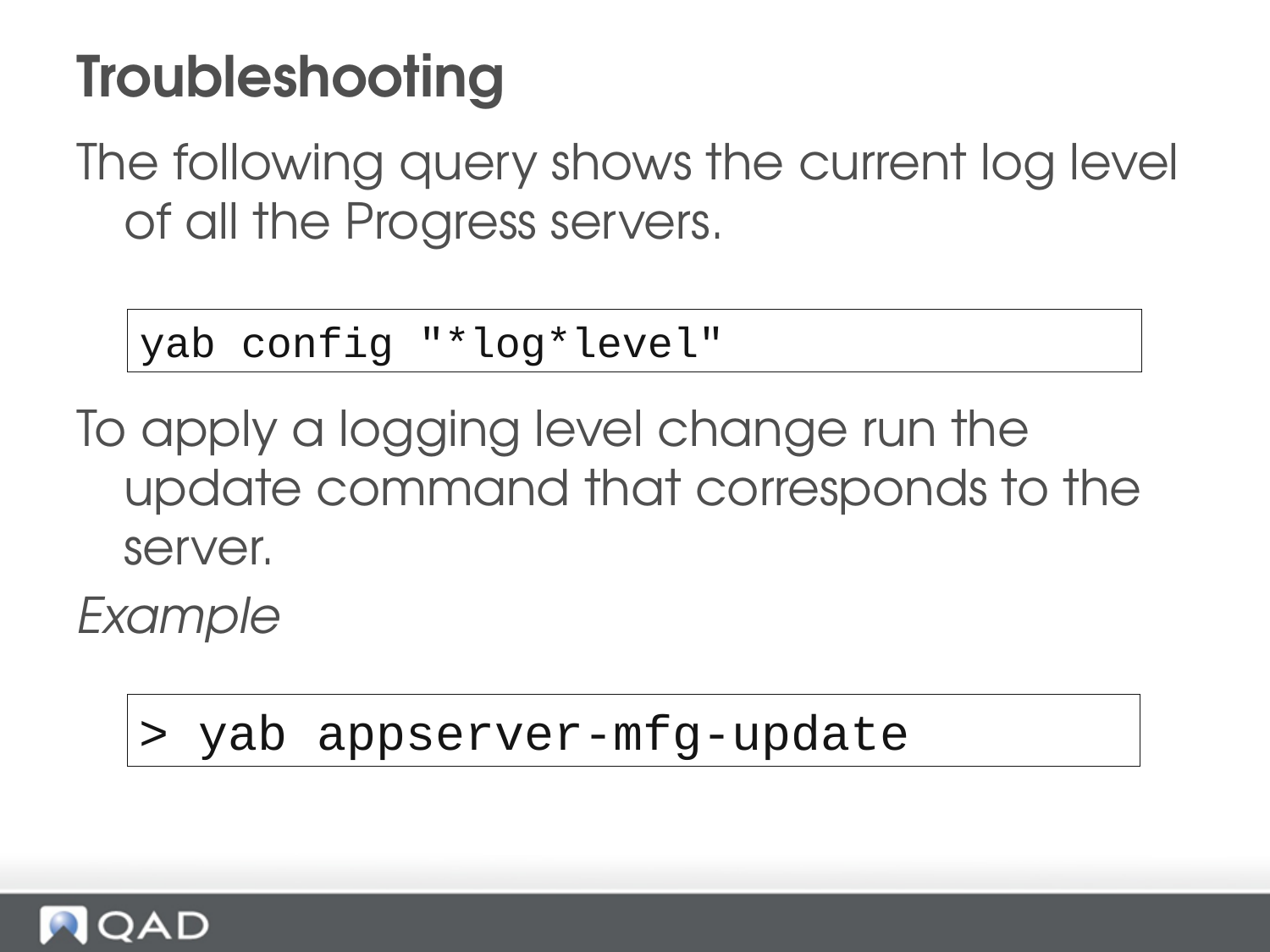

# Troubleshooting
The following query shows the current log level of all the Progress servers.

To apply a logging level change run the update command that corresponds to the server.
Example
yab config "*log*level"
> yab appserver-mfg-update